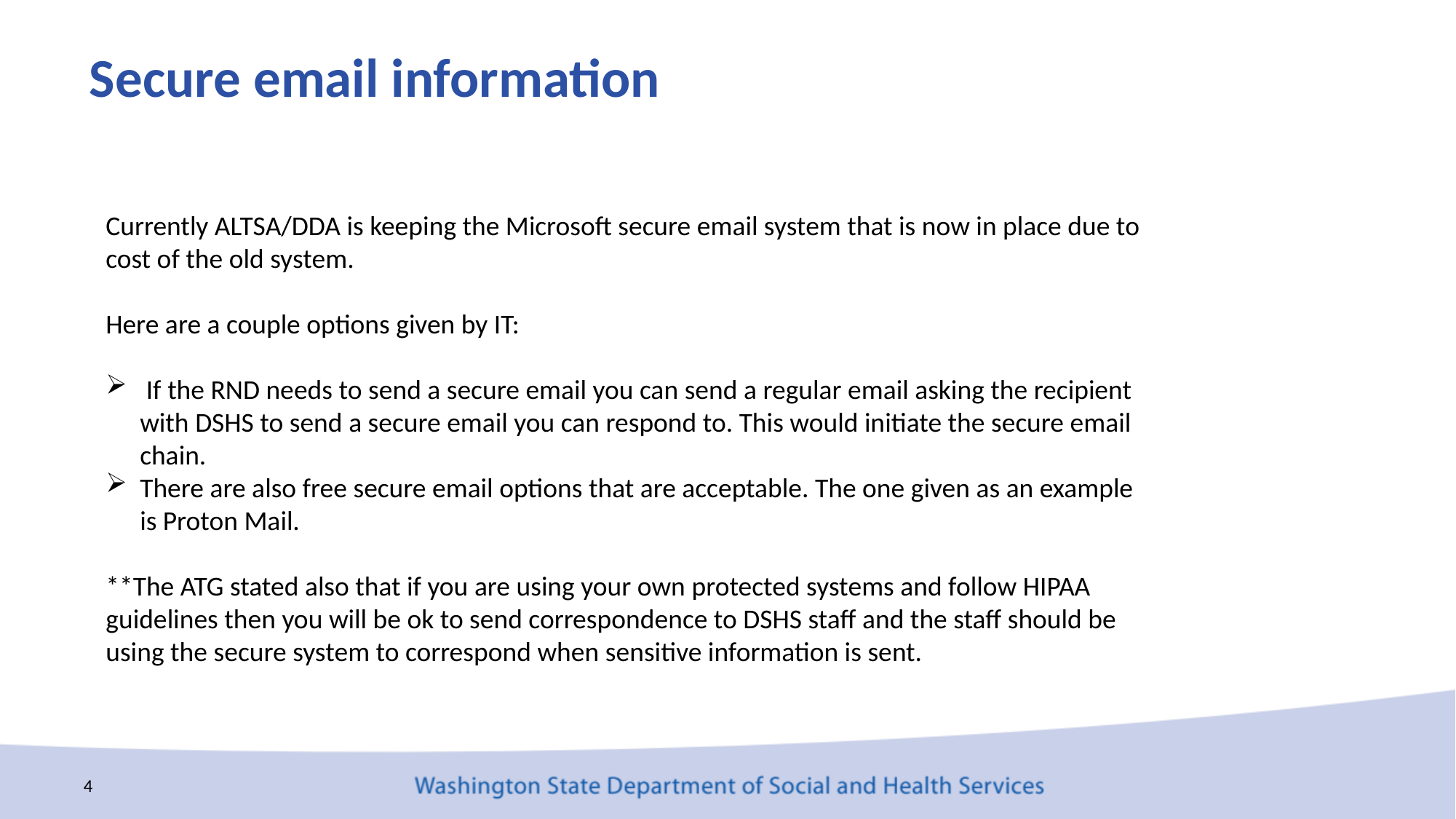

# Secure email information
Currently ALTSA/DDA is keeping the Microsoft secure email system that is now in place due to cost of the old system.

Here are a couple options given by IT:

 If the RND needs to send a secure email you can send a regular email asking the recipient with DSHS to send a secure email you can respond to. This would initiate the secure email chain.
There are also free secure email options that are acceptable. The one given as an example is Proton Mail.

**The ATG stated also that if you are using your own protected systems and follow HIPAA guidelines then you will be ok to send correspondence to DSHS staff and the staff should be using the secure system to correspond when sensitive information is sent.
4